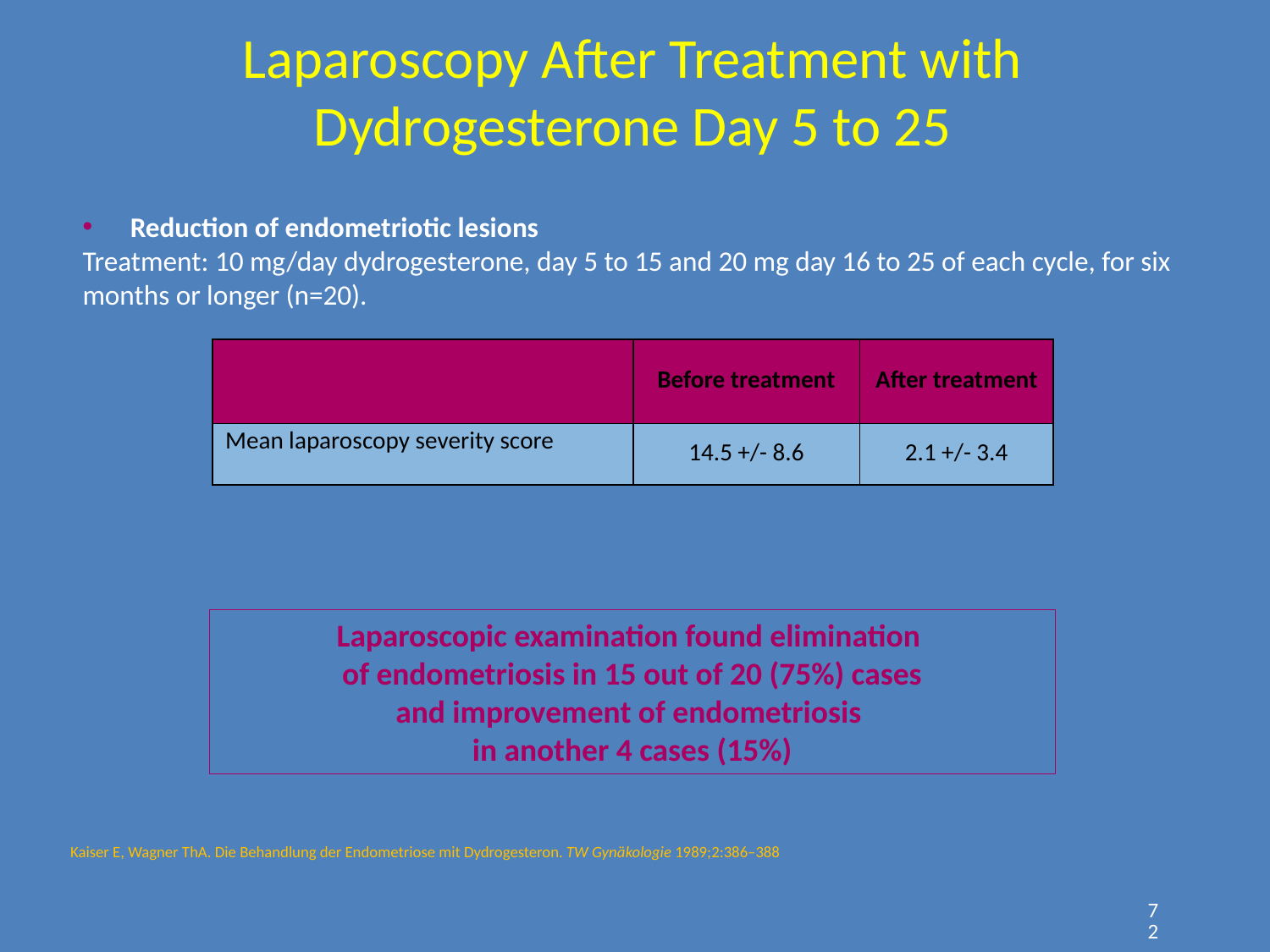

# Laparoscopy After Treatment with Dydrogesterone Day 5 to 25
Reduction of endometriotic lesions
Treatment: 10 mg/day dydrogesterone, day 5 to 15 and 20 mg day 16 to 25 of each cycle, for six months or longer (n=20).

|  | Before treatment | After treatment |
| --- | --- | --- |
| Mean laparoscopy severity score | 14.5 +/- 8.6 | 2.1 +/- 3.4 |
Laparoscopic examination found elimination
of endometriosis in 15 out of 20 (75%) cases
and improvement of endometriosis
in another 4 cases (15%)
Kaiser E, Wagner ThA. Die Behandlung der Endometriose mit Dydrogesteron. TW Gynäkologie 1989;2:386–388
72